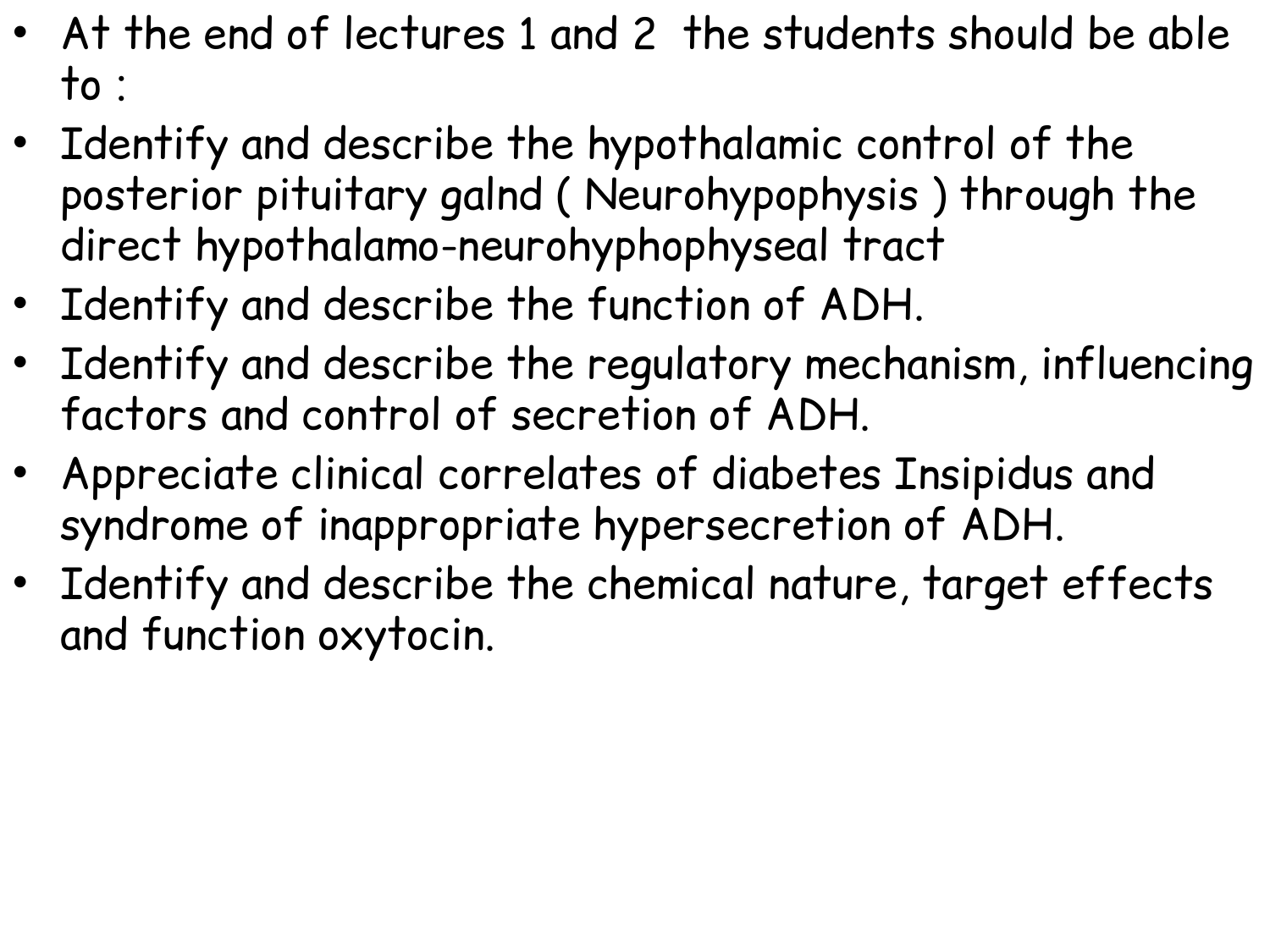

At the end of lectures 1 and 2  the students should be able to :
Identify and describe the hypothalamic control of the posterior pituitary galnd ( Neurohypophysis ) through the direct hypothalamo-neurohyphophyseal tract
Identify and describe the function of ADH.
Identify and describe the regulatory mechanism, influencing factors and control of secretion of ADH.
Appreciate clinical correlates of diabetes Insipidus and syndrome of inappropriate hypersecretion of ADH.
Identify and describe the chemical nature, target effects and function oxytocin.